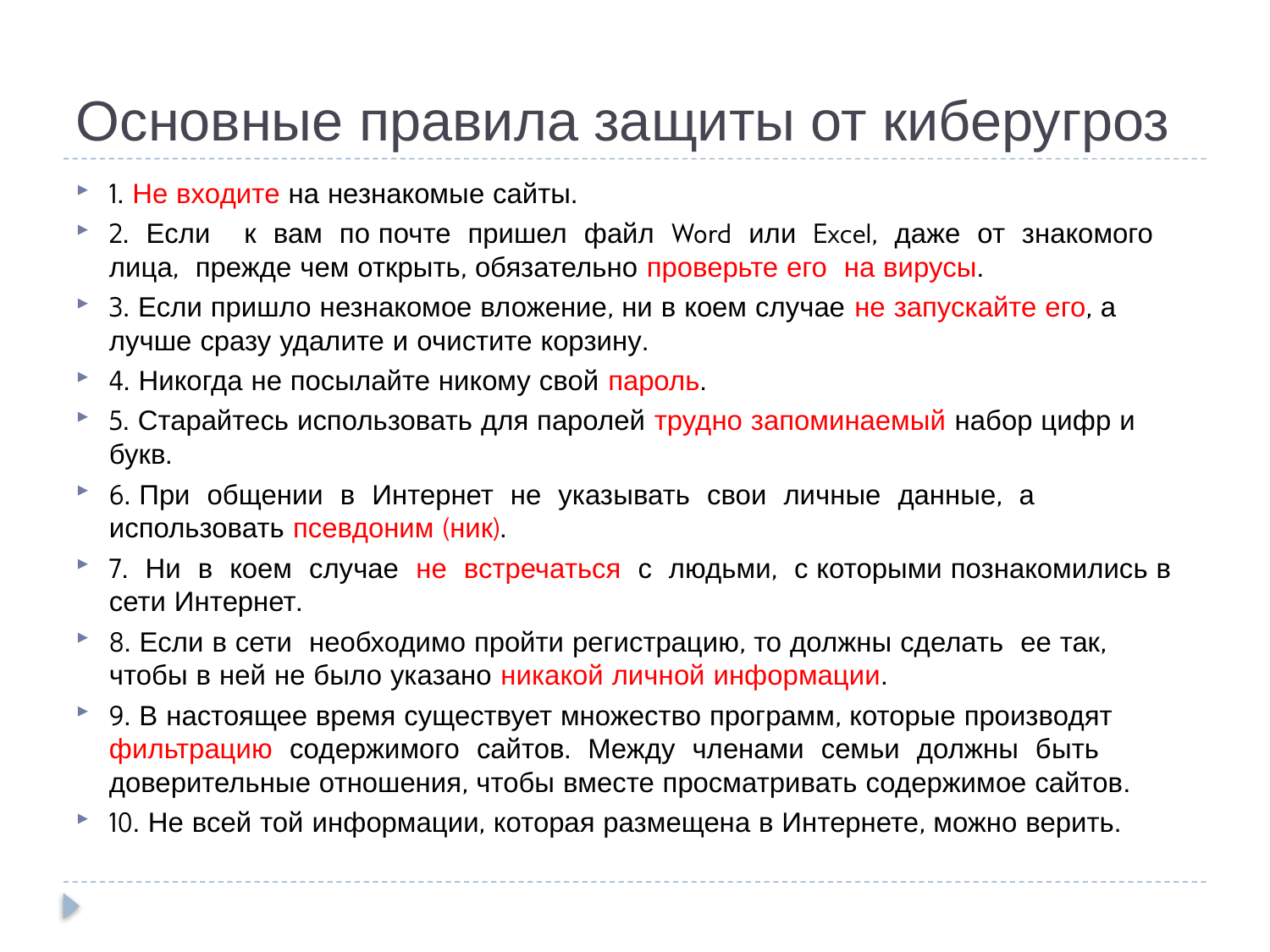

# Основные правила защиты от киберугроз
1. Не входите на незнакомые сайты.
2.  Если    к  вам  по почте  пришел  файл  Word  или  Excel,  даже  от  знакомого лица,  прежде чем открыть, обязательно проверьте его  на вирусы.
3. Если пришло незнакомое вложение, ни в коем случае не запускайте его, а лучше сразу удалите и очистите корзину.
4. Никогда не посылайте никому свой пароль.
5. Старайтесь использовать для паролей трудно запоминаемый набор цифр и букв.
6. При  общении  в  Интернет  не  указывать  свои  личные  данные,  а использовать псевдоним (ник).
7.  Ни  в  коем  случае  не  встречаться  с  людьми,  с которыми познакомились в сети Интернет.
8. Если в сети  необходимо пройти регистрацию, то должны сделать  ее так, чтобы в ней не было указано никакой личной информации.
9. В настоящее время существует множество программ, которые производят фильтрацию  содержимого  сайтов.  Между  членами  семьи  должны  быть доверительные отношения, чтобы вместе просматривать содержимое сайтов.
10. Не всей той информации, которая размещена в Интернете, можно верить.